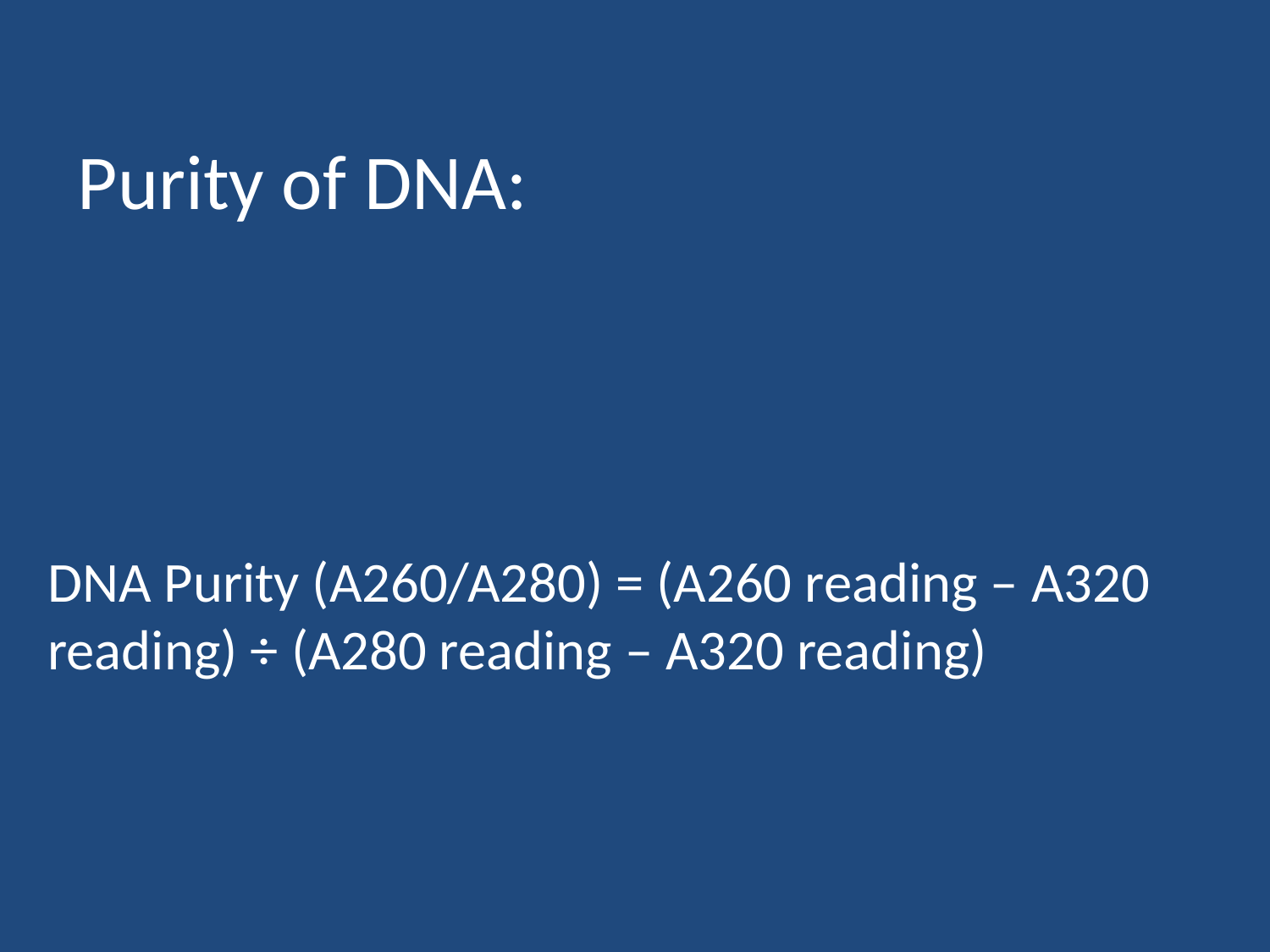

# Purity of DNA:
DNA Purity (A260/A280) = (A260 reading – A320 reading) ÷ (A280 reading – A320 reading)